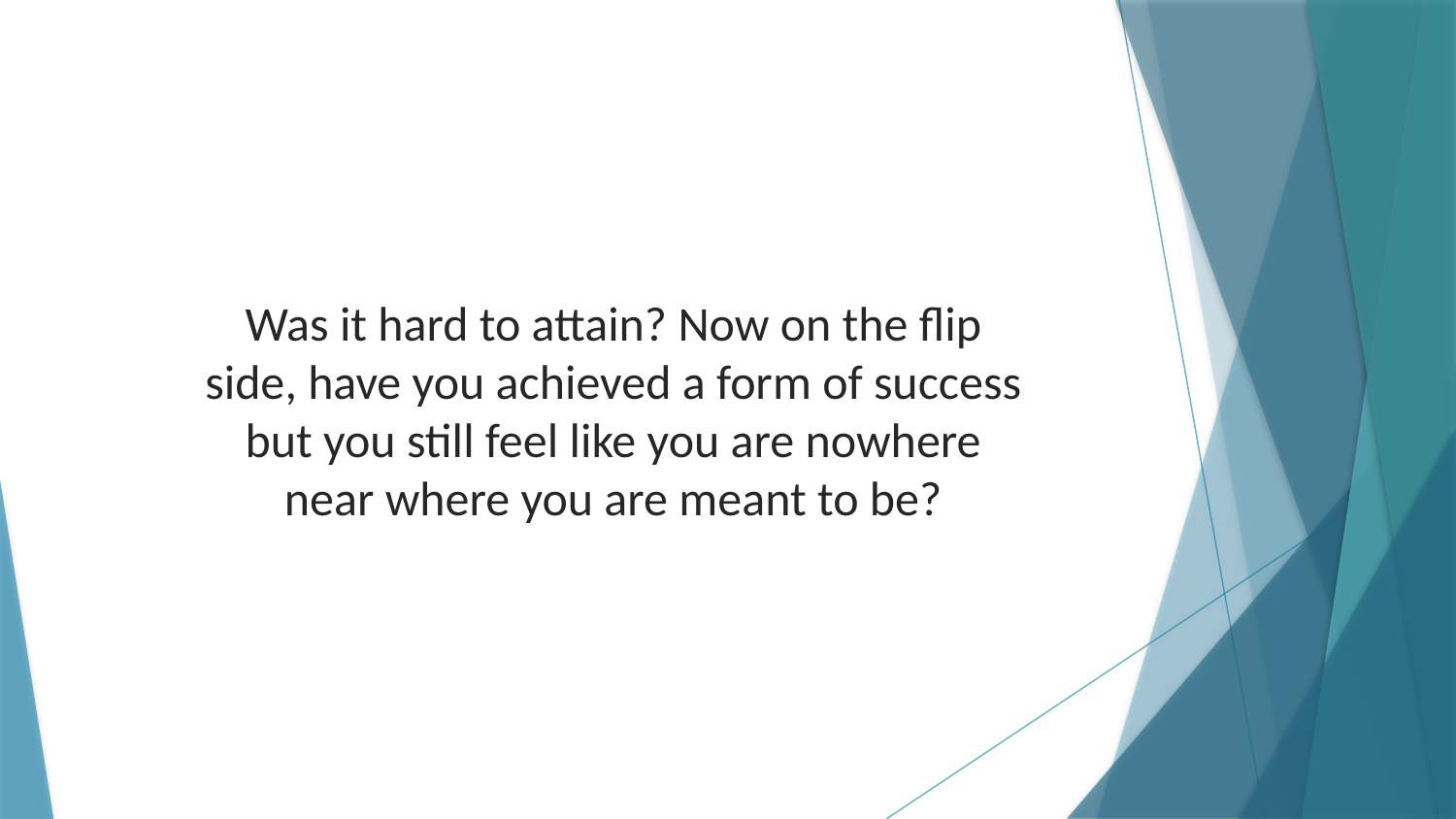

Was it hard to attain? Now on the flip side, have you achieved a form of success but you still feel like you are nowhere near where you are meant to be?